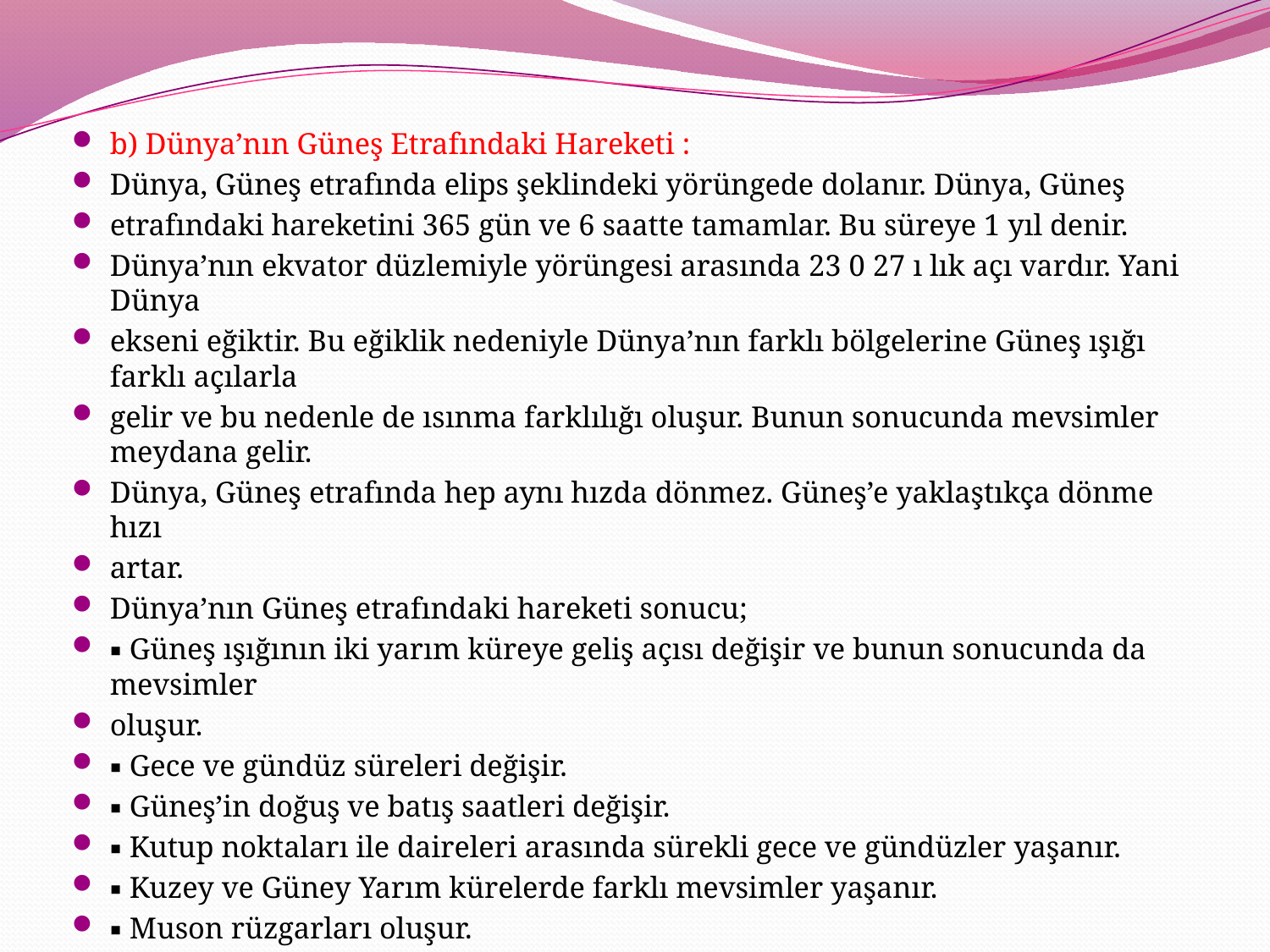

b) Dünya’nın Güneş Etrafındaki Hareketi :
Dünya, Güneş etrafında elips şeklindeki yörüngede dolanır. Dünya, Güneş
etrafındaki hareketini 365 gün ve 6 saatte tamamlar. Bu süreye 1 yıl denir.
Dünya’nın ekvator düzlemiyle yörüngesi arasında 23 0 27 ı lık açı vardır. Yani Dünya
ekseni eğiktir. Bu eğiklik nedeniyle Dünya’nın farklı bölgelerine Güneş ışığı farklı açılarla
gelir ve bu nedenle de ısınma farklılığı oluşur. Bunun sonucunda mevsimler meydana gelir.
Dünya, Güneş etrafında hep aynı hızda dönmez. Güneş’e yaklaştıkça dönme hızı
artar.
Dünya’nın Güneş etrafındaki hareketi sonucu;
▪ Güneş ışığının iki yarım küreye geliş açısı değişir ve bunun sonucunda da mevsimler
oluşur.
▪ Gece ve gündüz süreleri değişir.
▪ Güneş’in doğuş ve batış saatleri değişir.
▪ Kutup noktaları ile daireleri arasında sürekli gece ve gündüzler yaşanır.
▪ Kuzey ve Güney Yarım kürelerde farklı mevsimler yaşanır.
▪ Muson rüzgarları oluşur.
▪ Ekvatordan kutuplara gidildikçe gece–gündüz süreleri arasındaki fark artar.